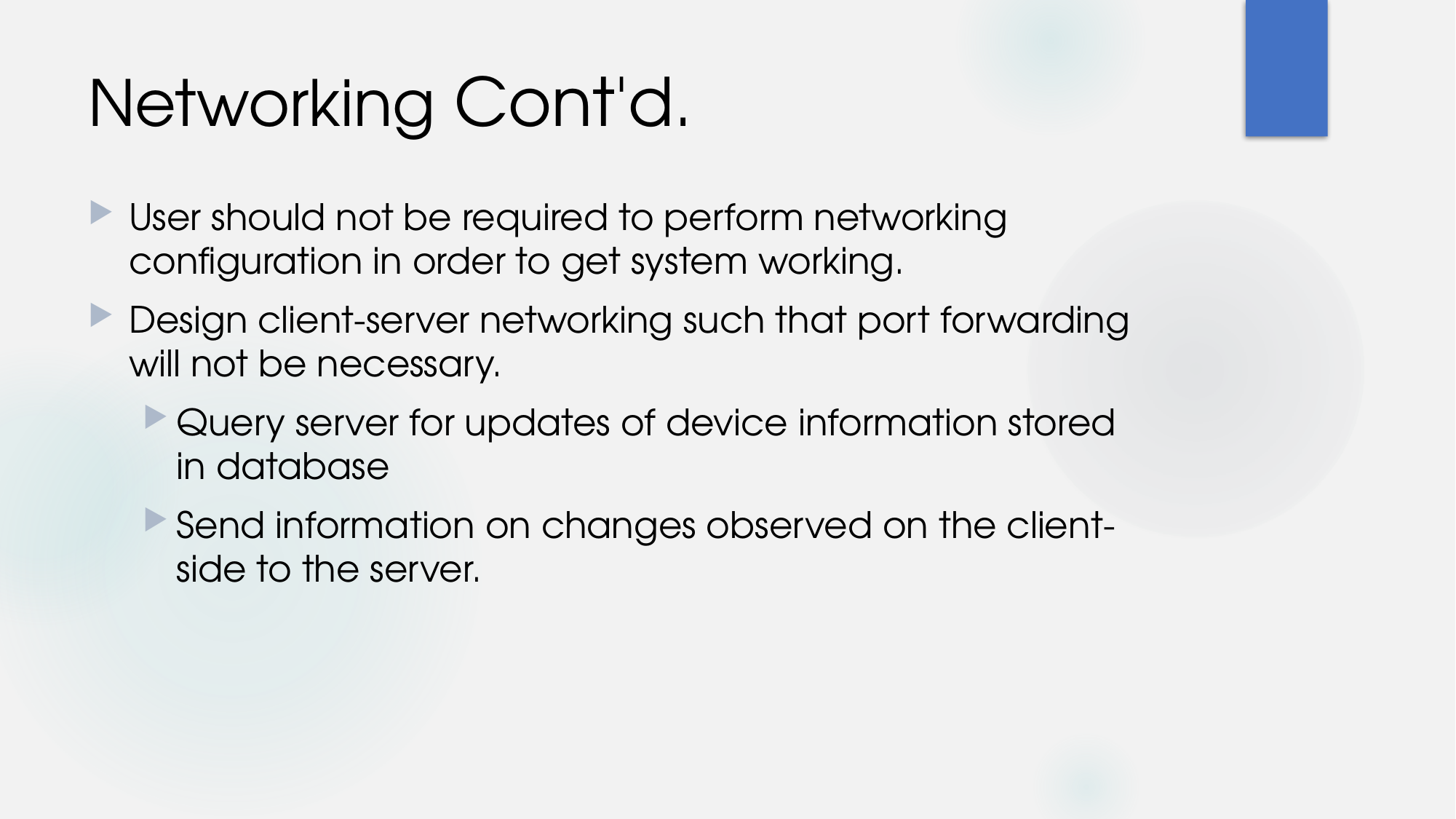

# Networking Cont'd.
User should not be required to perform networking configuration in order to get system working.
Design client-server networking such that port forwarding will not be necessary.
Query server for updates of device information stored in database
Send information on changes observed on the client-side to the server.